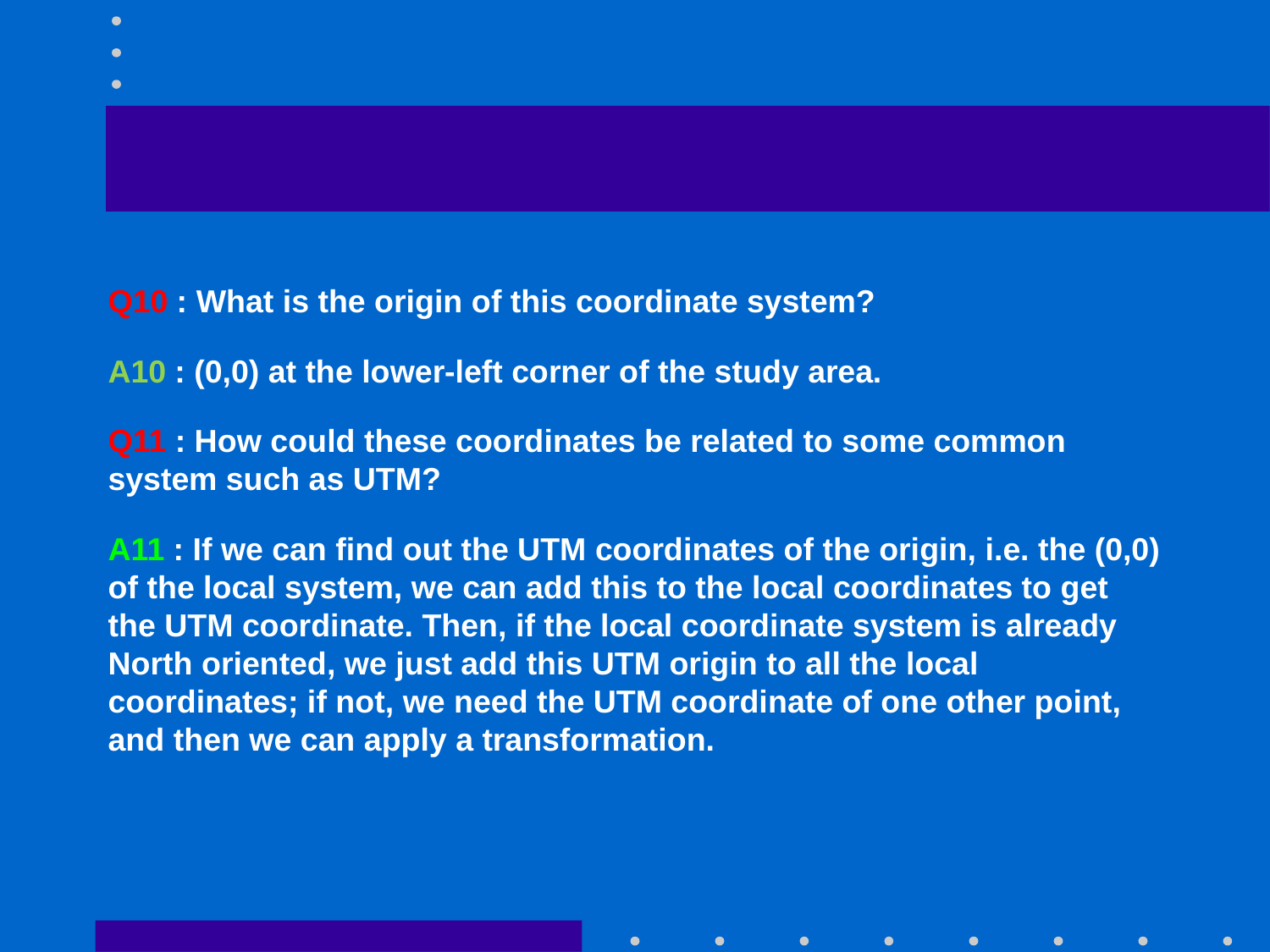

#
Q10 : What is the origin of this coordinate system?
A10 : (0,0) at the lower-left corner of the study area.
Q11 : How could these coordinates be related to some common system such as UTM?
A11 : If we can find out the UTM coordinates of the origin, i.e. the (0,0) of the local system, we can add this to the local coordinates to get the UTM coordinate. Then, if the local coordinate system is already North oriented, we just add this UTM origin to all the local coordinates; if not, we need the UTM coordinate of one other point, and then we can apply a transformation.